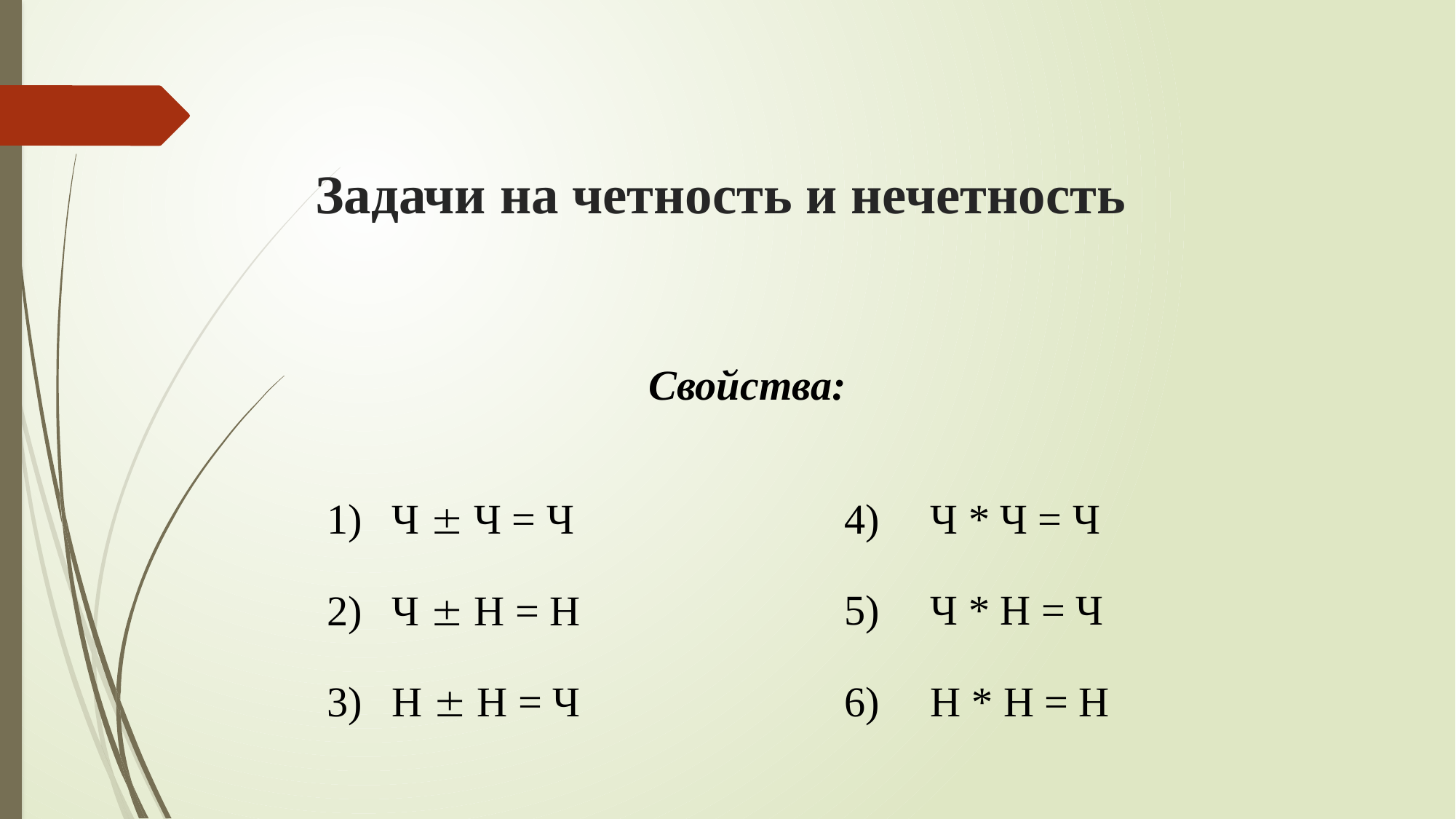

# Задачи на четность и нечетность
Свойства:
Ч ± Ч = Ч
Ч ± Н = Н
Н ± Н = Ч
Ч * Ч = Ч
Ч * Н = Ч
Н * Н = Н